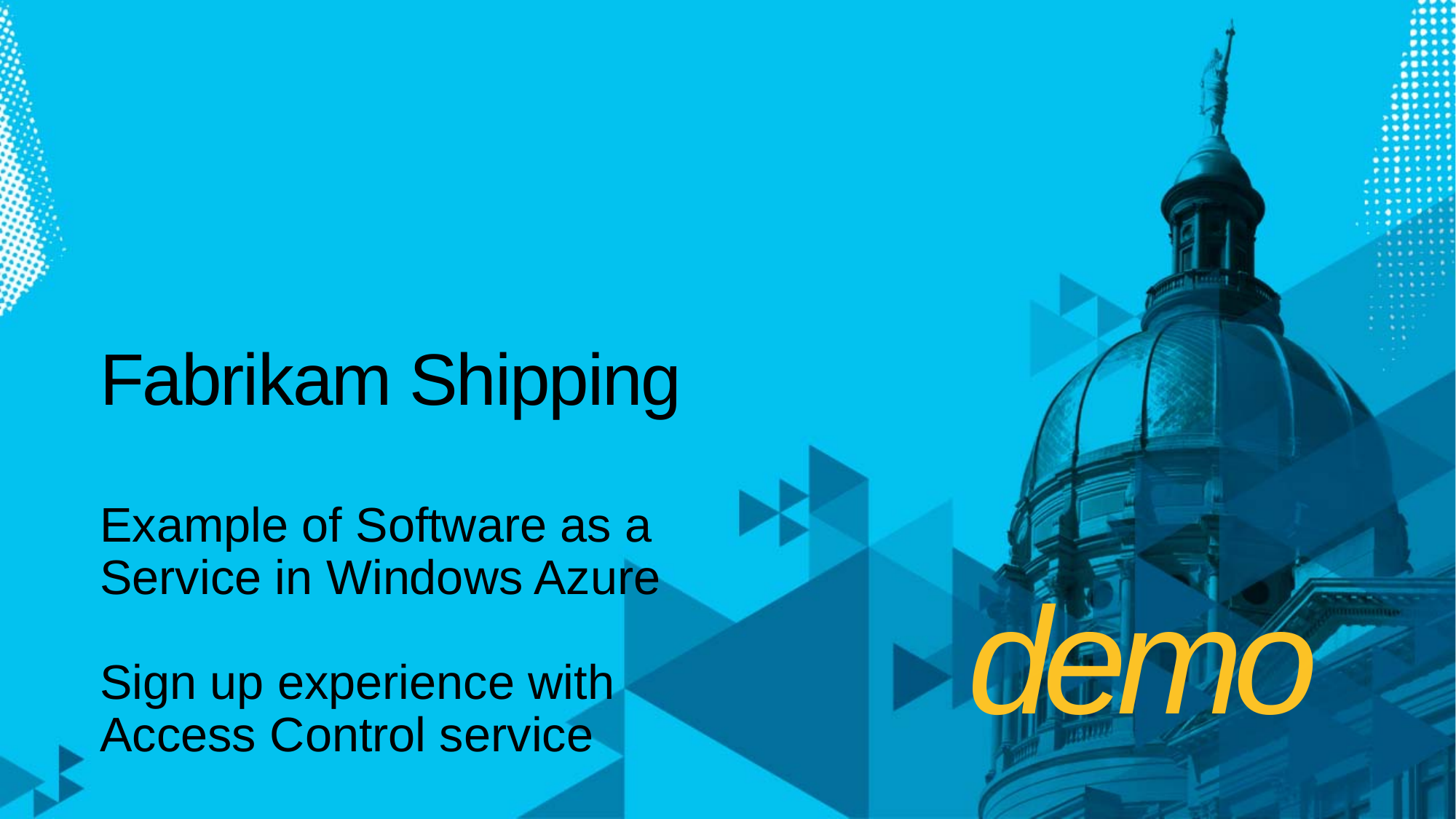

# Fabrikam Shipping
Example of Software as a
Service in Windows Azure

Sign up experience with
Access Control service
demo